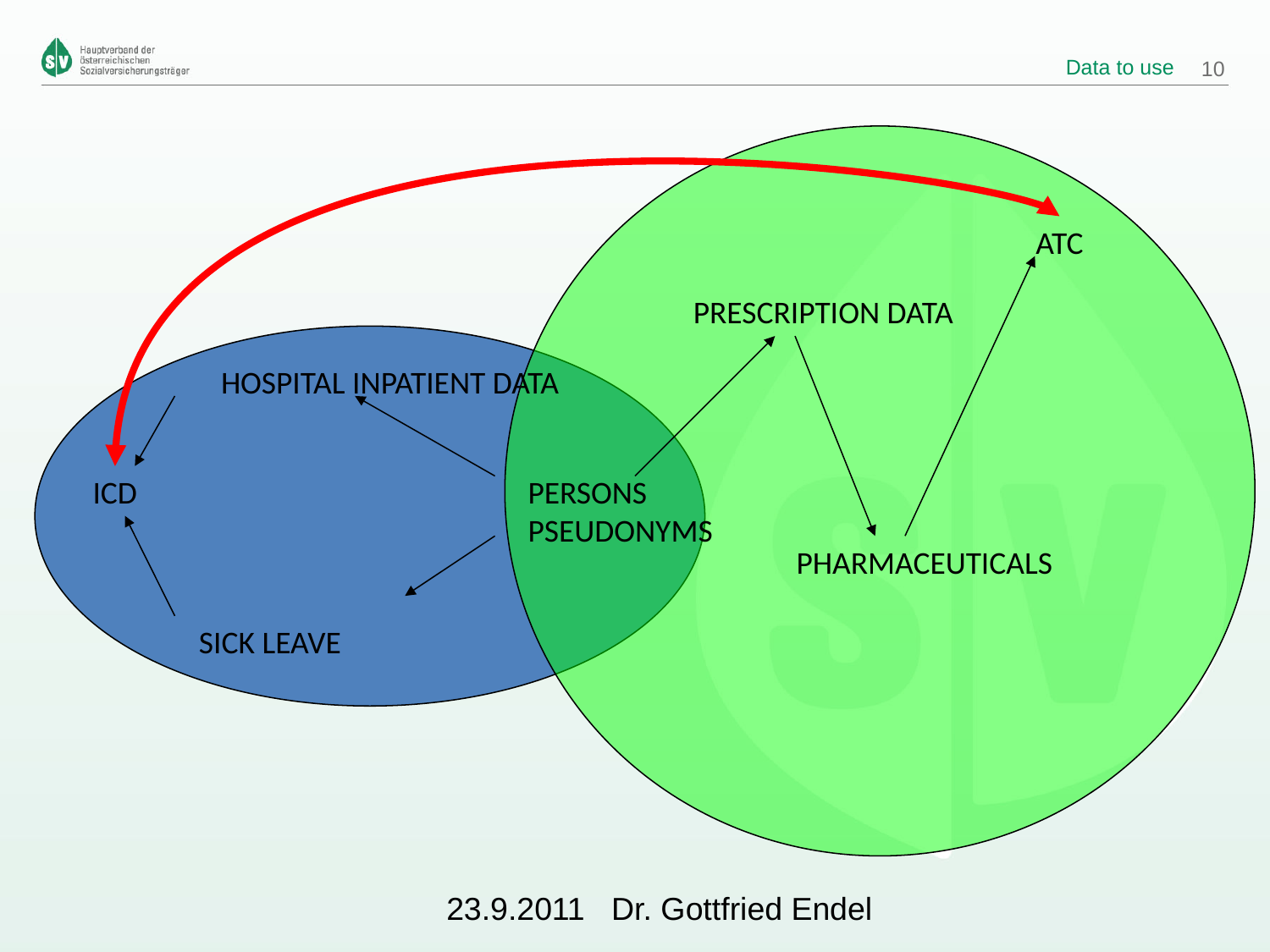

# Data to use
10

ATC

PRESCRIPTION DATA

HOSPITAL INPATIENT DATA

ICD
PERSONS
PSEUDONYMS

PHARMACEUTICALS
SICK LEAVE
23.9.2011   Dr. Gottfried Endel